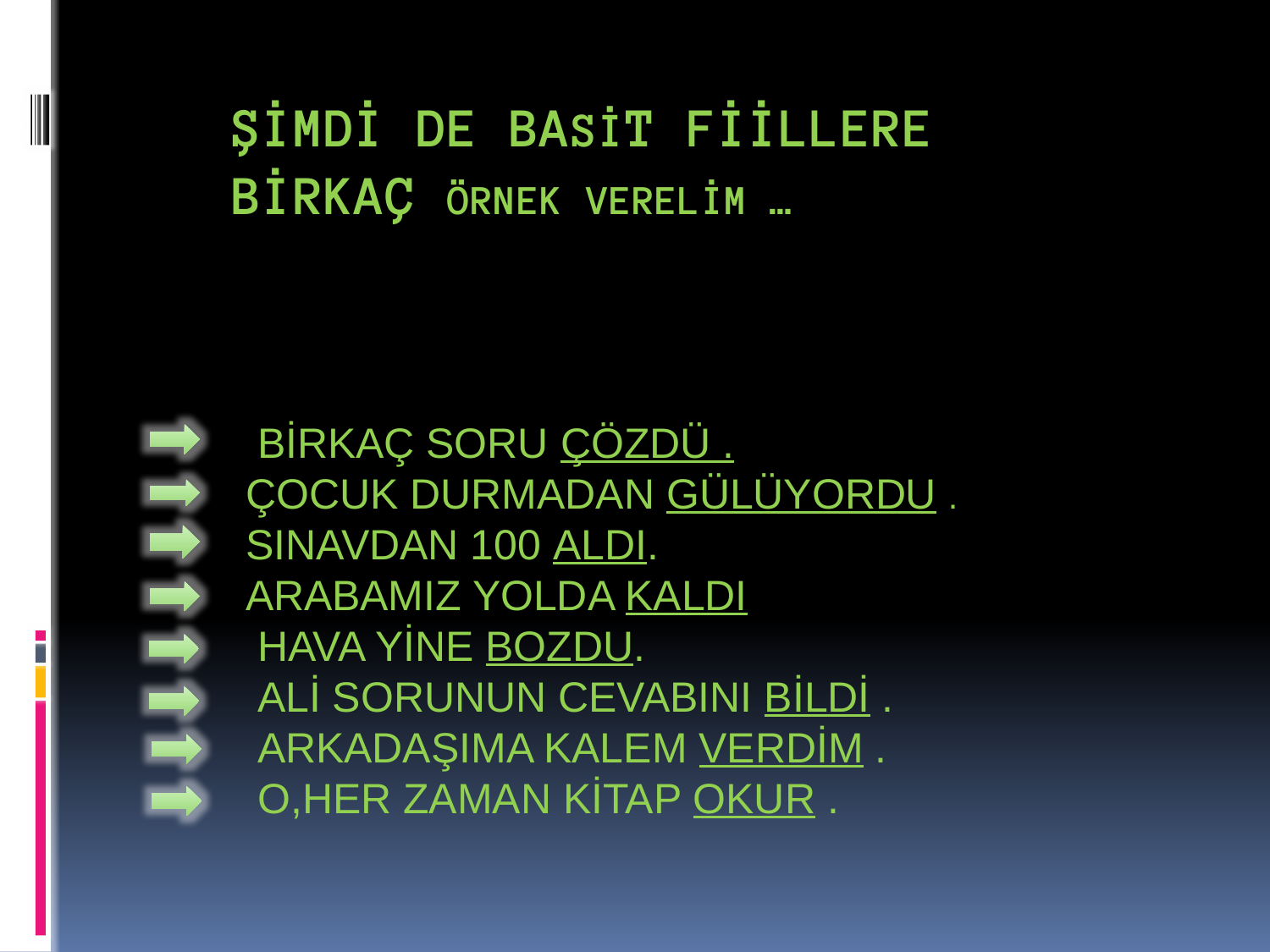

# Şimdi de baSİt fiillere birkaç ÖRNEK VERELİM …
          BİRKAÇ SORU ÇÖZDÜ .
           ÇOCUK DURMADAN GÜLÜYORDU .
           SINAVDAN 100 ALDI.
         ARABAMIZ YOLDA KALDI
          HAVA YİNE BOZDU.
          ALİ SORUNUN CEVABINI BİLDİ .
          ARKADAŞIMA KALEM VERDİM .
          O,HER ZAMAN KİTAP OKUR .